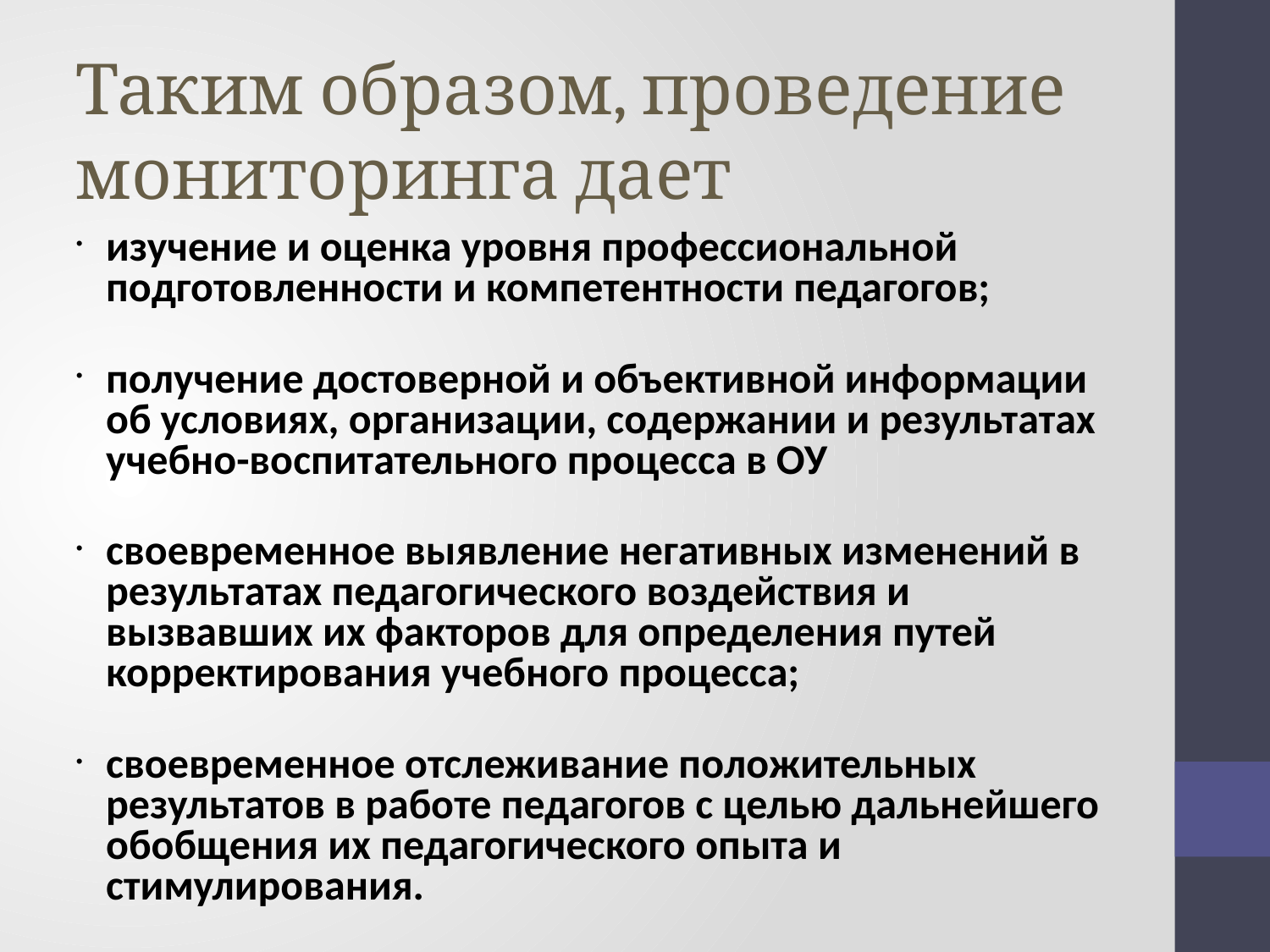

Таким образом, проведение мониторинга дает
изучение и оценка уровня профессиональной подготовленности и компетентности педагогов;

получение достоверной и объективной информации об условиях, организации, содержании и результатах учебно-воспитательного процесса в ОУ

своевременное выявление негативных изменений в результатах педагогического воздействия и вызвавших их факторов для определения путей корректирования учебного процесса;

своевременное отслеживание положительных результатов в работе педагогов с целью дальнейшего обобщения их педагогического опыта и стимулирования.